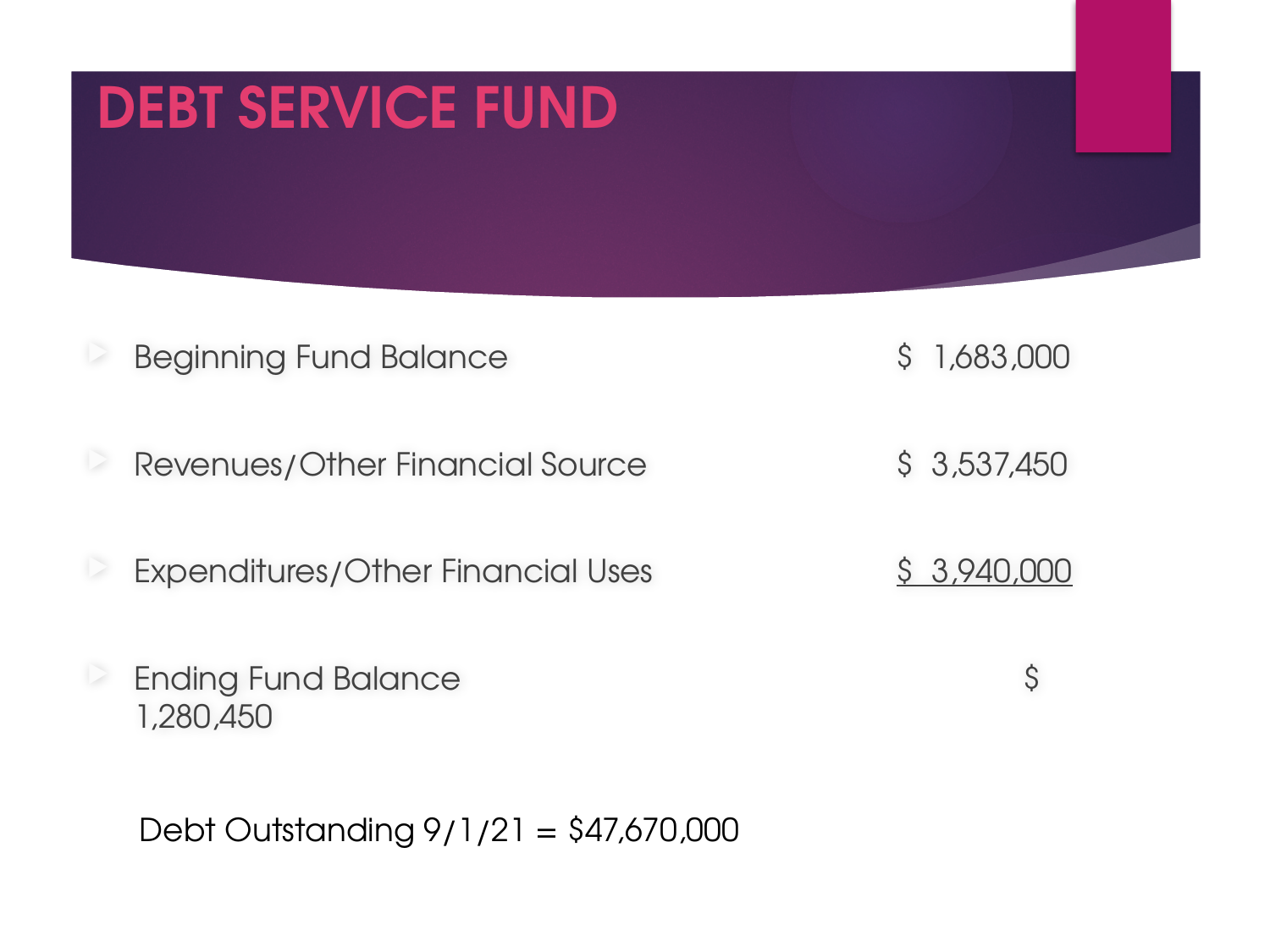

# DEBT SERVICE FUND

Beginning Fund Balance				$  1,683,000

Revenues/Other Financial Source		$  3,537,450

Expenditures/Other Financial Uses		$  3,940,000

Ending Fund Balance					$  1,280,450
Debt Outstanding 9/1/21 = $47,670,000